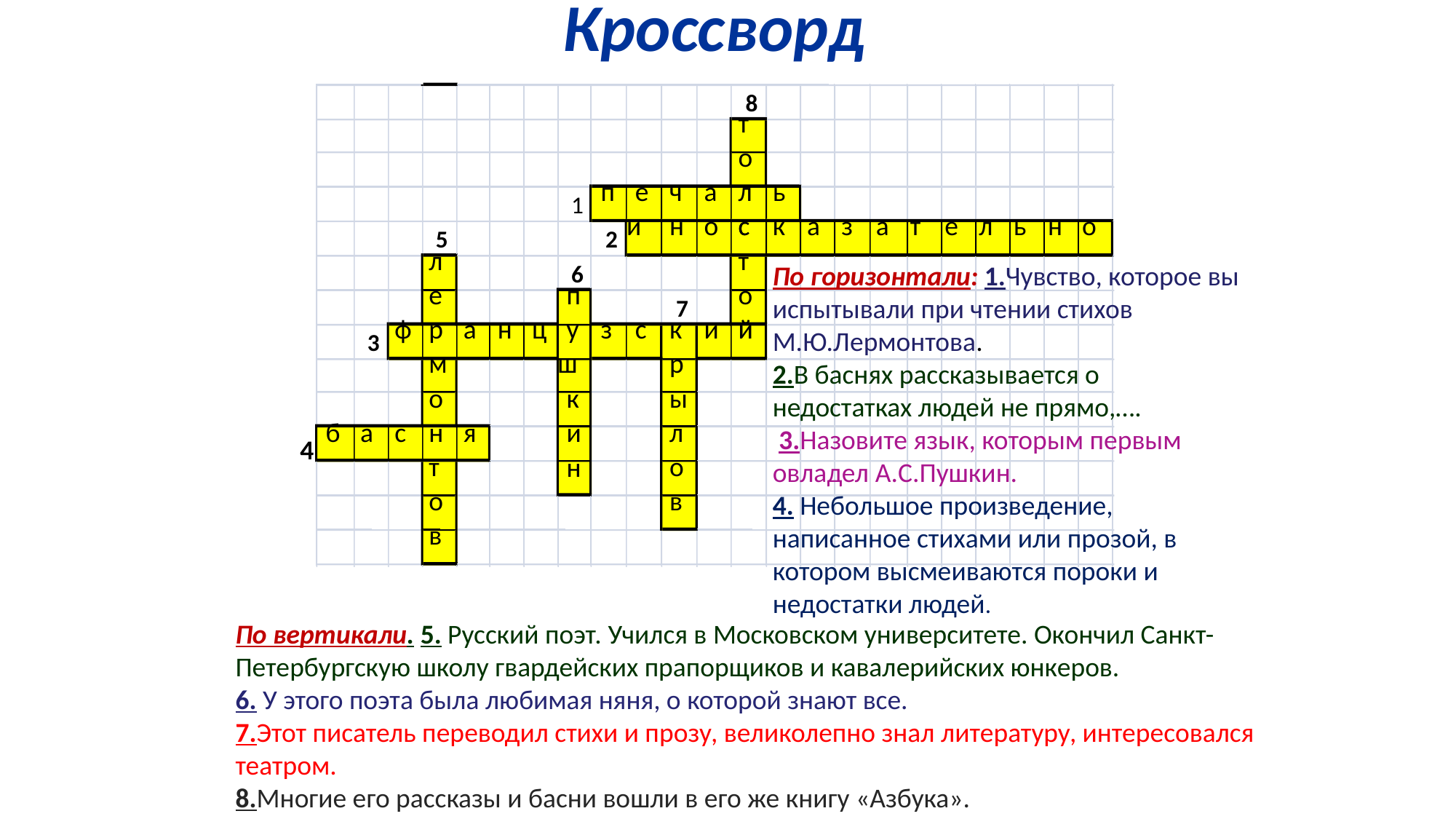

Кроссворд

8

1

5
2

6

7

3

т
о
п
е
ч
а
л
ь
и
н
о
с
с
к
а
з
а
т
е
л
ь
н
о
л
т
По горизонтали: 1.Чувство, которое вы испытывали при чтении стихов М.Ю.Лермонтова.
2.В баснях рассказывается о недостатках людей не прямо,….
 3.Назовите язык, которым первым овладел А.С.Пушкин.
4. Небольшое произведение, написанное стихами или прозой, в котором высмеиваются пороки и недостатки людей.
е
п
о
ф
р
а
н
ц
у
з
с
к
и
й
й
м
ш
р
о
к
ы
б
а
с
н
я
и
л
4
т
о
н
о
в
в
По вертикали. 5. Русский поэт. Учился в Московском университете. Окончил Санкт-Петербургскую школу гвардейских прапорщиков и кавалерийских юнкеров.
6. У этого поэта была любимая няня, о которой знают все.
7.Этот писатель переводил стихи и прозу, великолепно знал литературу, интересовался театром.
8.Многие его рассказы и басни вошли в его же книгу «Азбука».